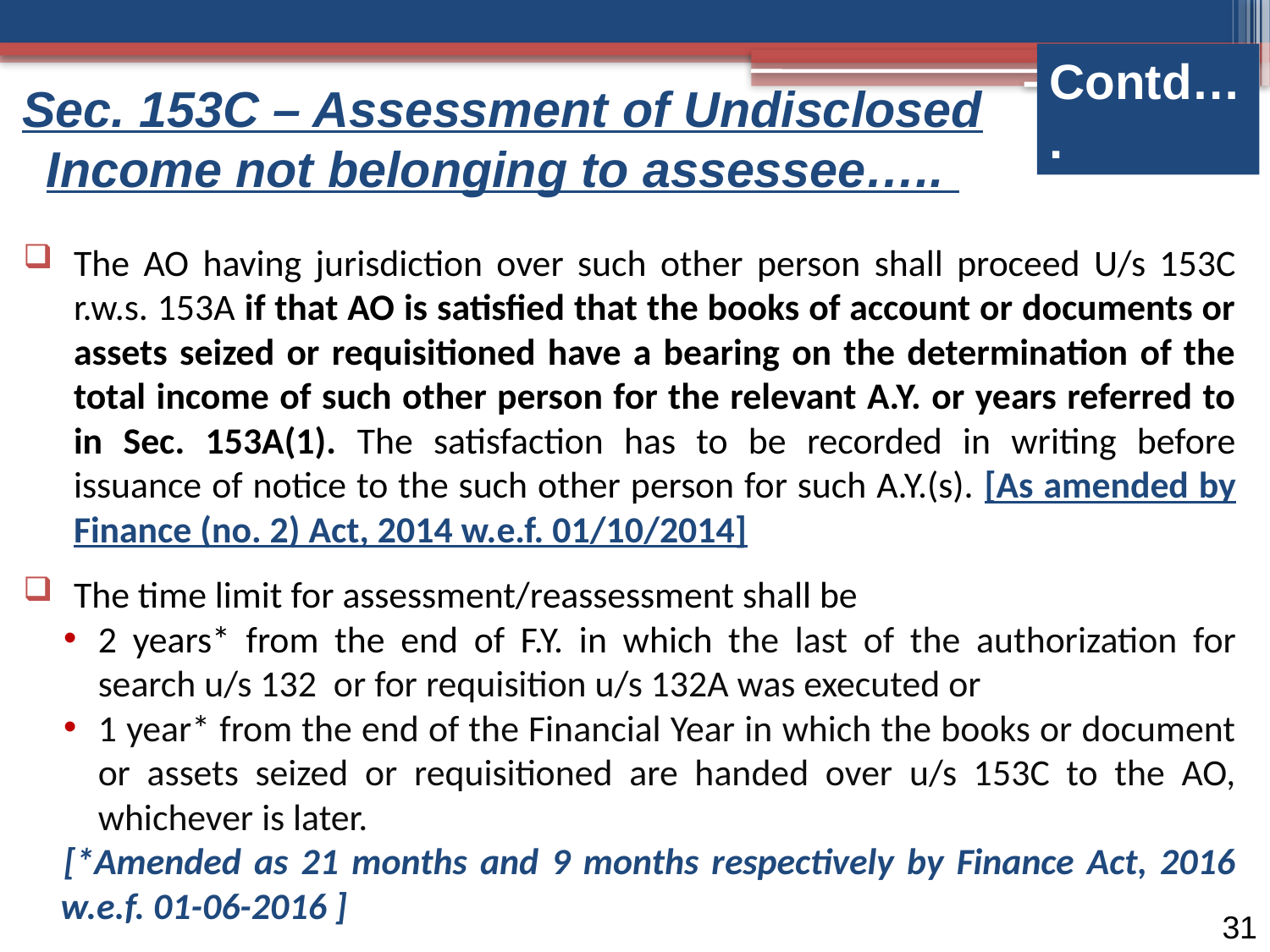

Contd….
# Sec. 153C – Assessment of Undisclosed Income not belonging to assessee…..
The AO having jurisdiction over such other person shall proceed U/s 153C r.w.s. 153A if that AO is satisfied that the books of account or documents or assets seized or requisitioned have a bearing on the determination of the total income of such other person for the relevant A.Y. or years referred to in Sec. 153A(1). The satisfaction has to be recorded in writing before issuance of notice to the such other person for such A.Y.(s). [As amended by Finance (no. 2) Act, 2014 w.e.f. 01/10/2014]
The time limit for assessment/reassessment shall be
2 years* from the end of F.Y. in which the last of the authorization for search u/s 132  or for requisition u/s 132A was executed or
1 year* from the end of the Financial Year in which the books or document or assets seized or requisitioned are handed over u/s 153C to the AO, whichever is later.
[*Amended as 21 months and 9 months respectively by Finance Act, 2016 w.e.f. 01-06-2016 ]
31